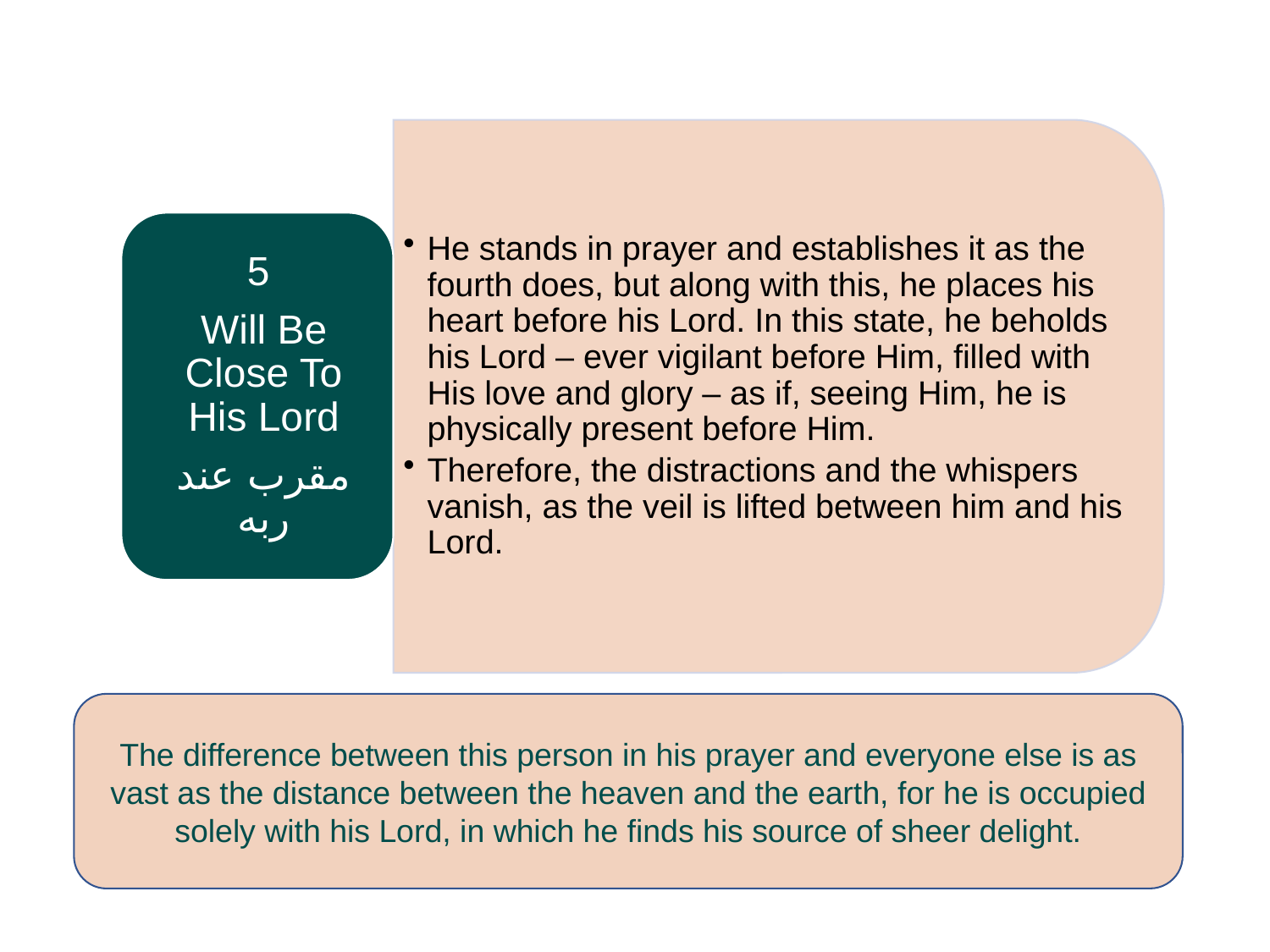

#
He stands in prayer and establishes it as the fourth does, but along with this, he places his heart before his Lord. In this state, he beholds his Lord – ever vigilant before Him, filled with His love and glory – as if, seeing Him, he is physically present before Him.
Therefore, the distractions and the whispers vanish, as the veil is lifted between him and his Lord.
5
Will Be Close To His Lord
مقرب عند ربه

The difference between this person in his prayer and everyone else is as vast as the distance between the heaven and the earth, for he is occupied solely with his Lord, in which he finds his source of sheer delight.